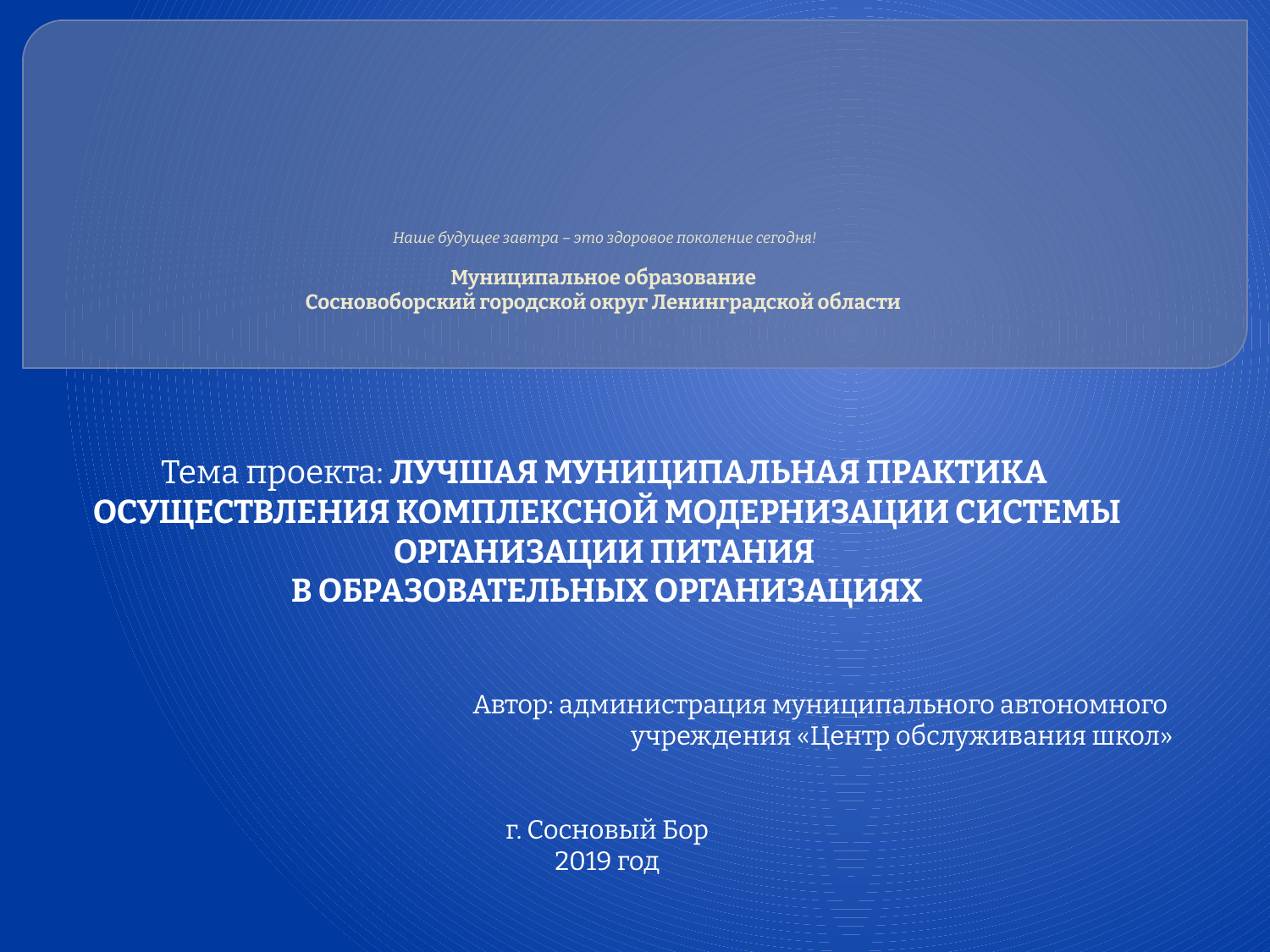

# Наше будущее завтра – это здоровое поколение сегодня! Муниципальное образование Сосновоборский городской округ Ленинградской области

Тема проекта: ЛУЧШАЯ МУНИЦИПАЛЬНАЯ ПРАКТИКА
ОСУЩЕСТВЛЕНИЯ КОМПЛЕКСНОЙ МОДЕРНИЗАЦИИ СИСТЕМЫ ОРГАНИЗАЦИИ ПИТАНИЯ
В ОБРАЗОВАТЕЛЬНЫХ ОРГАНИЗАЦИЯХ

Автор: администрация муниципального автономного
учреждения «Центр обслуживания школ»

г. Сосновый Бор
2019 год